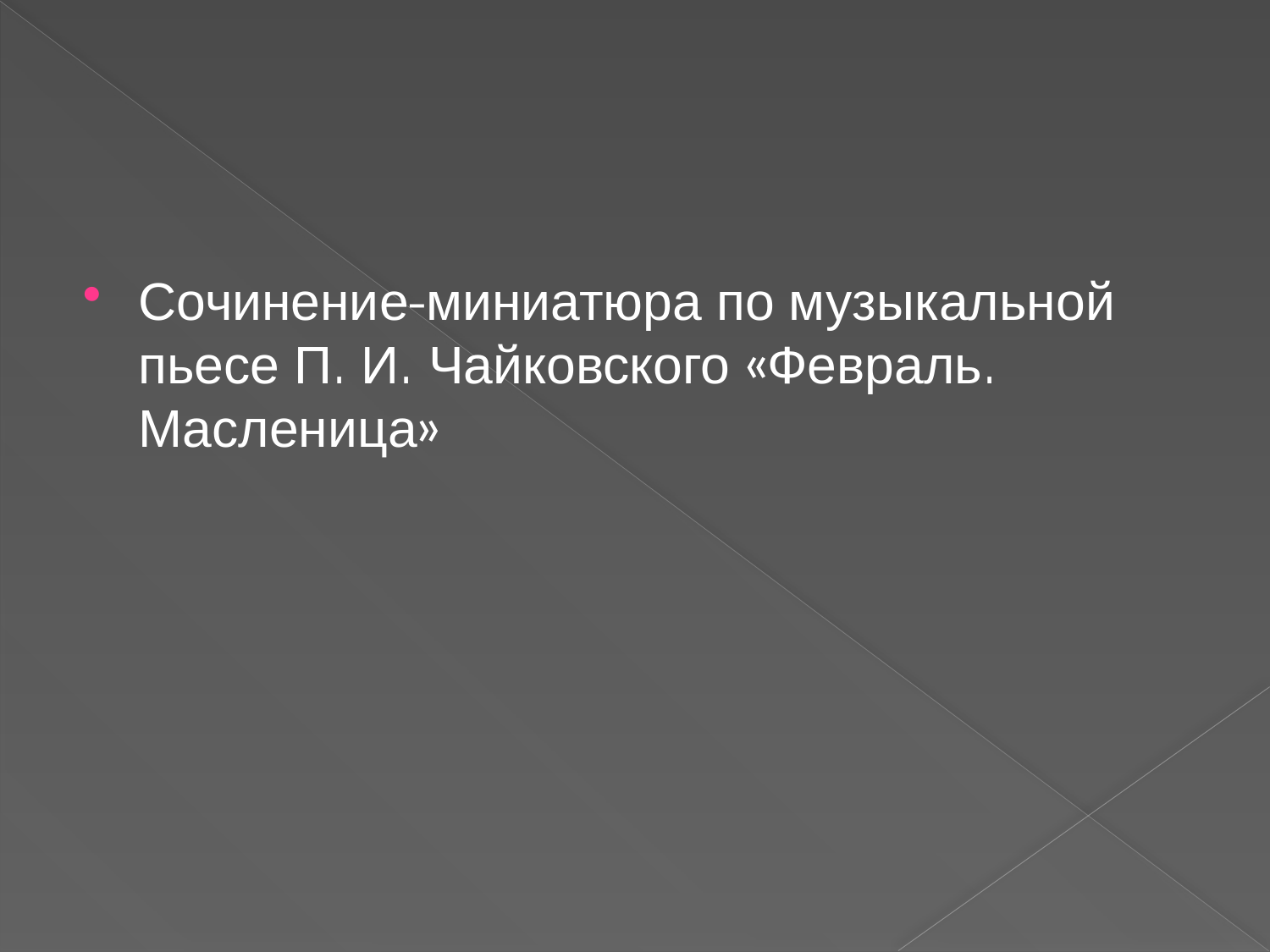

#
Сочинение-миниатюра по музыкальной пьесе П. И. Чайковского «Февраль. Масленица»